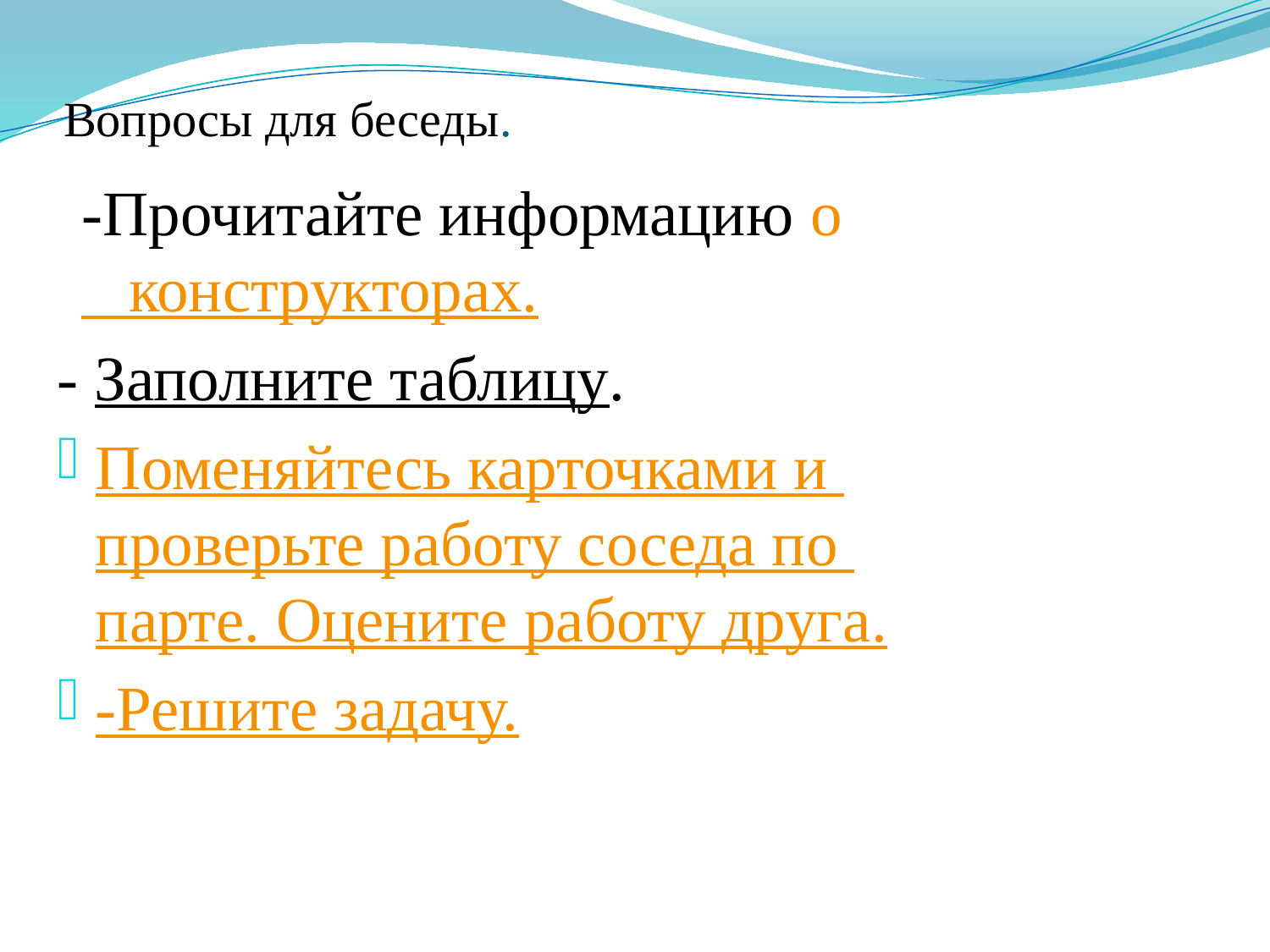

# Вопросы для беседы.
-Прочитайте информацию о    конструкторах.
- Заполните таблицу.
Поменяйтесь карточками и проверьте работу соседа по парте. Оцените работу друга.
-Решите задачу.